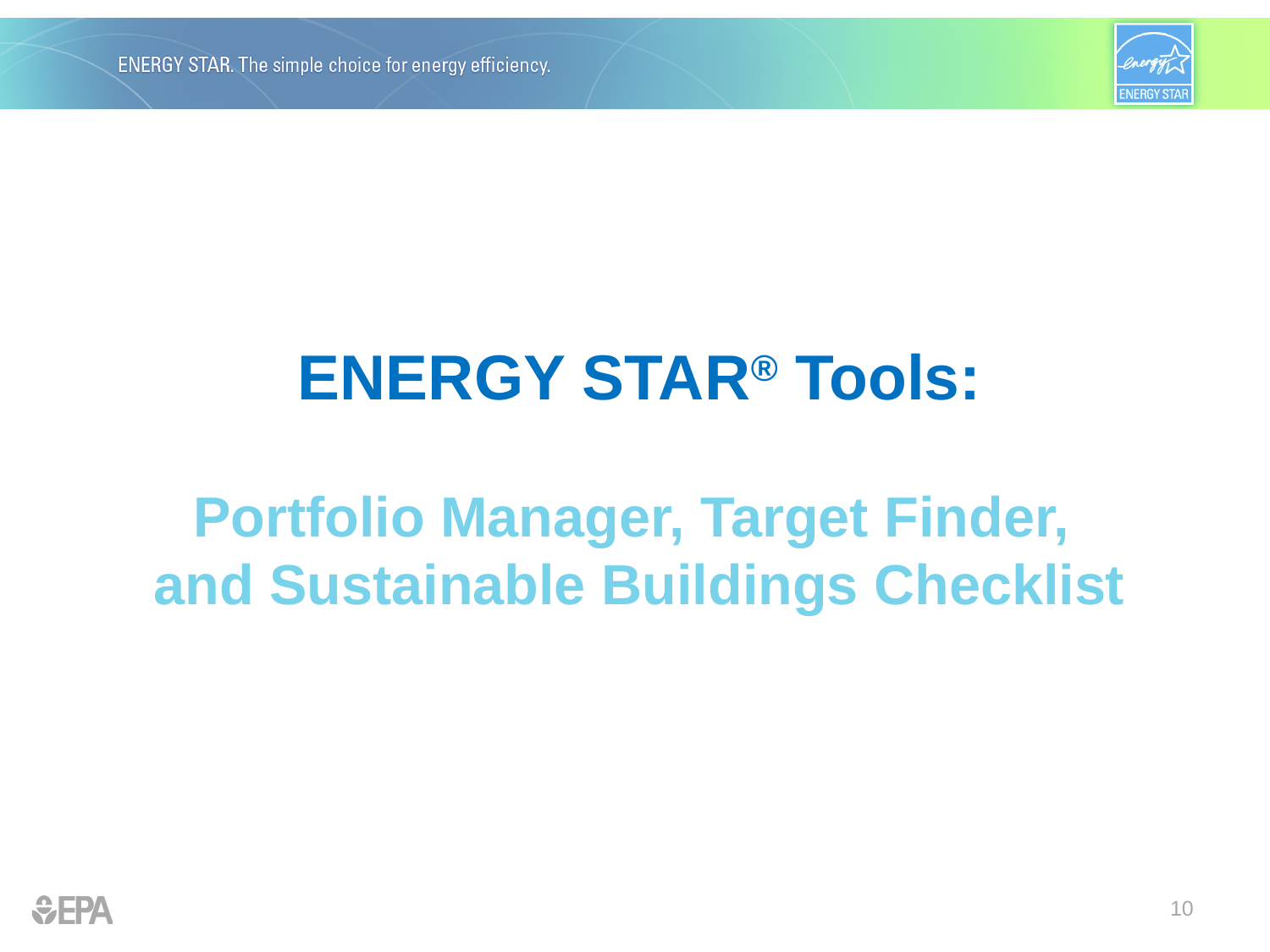

ENERGY STAR® Tools:
Portfolio Manager, Target Finder,
and Sustainable Buildings Checklist
10